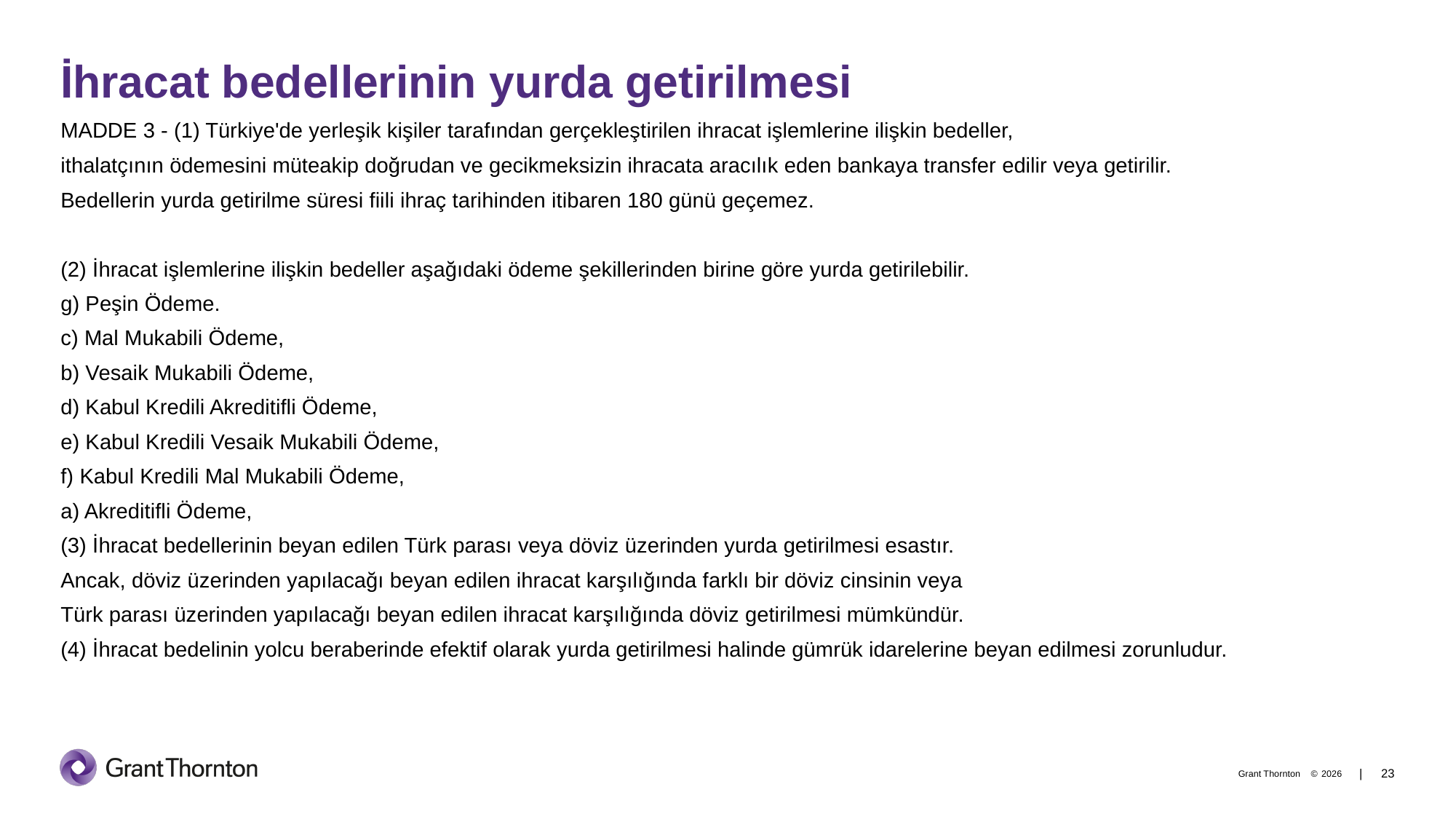

# İhracat bedellerinin yurda getirilmesi
MADDE 3 - (1) Türkiye'de yerleşik kişiler tarafından gerçekleştirilen ihracat işlemlerine ilişkin bedeller,
ithalatçının ödemesini müteakip doğrudan ve gecikmeksizin ihracata aracılık eden bankaya transfer edilir veya getirilir.
Bedellerin yurda getirilme süresi fiili ihraç tarihinden itibaren 180 günü geçemez.

(2) İhracat işlemlerine ilişkin bedeller aşağıdaki ödeme şekillerinden birine göre yurda getirilebilir.
g) Peşin Ödeme.
c) Mal Mukabili Ödeme,
b) Vesaik Mukabili Ödeme,
d) Kabul Kredili Akreditifli Ödeme,
e) Kabul Kredili Vesaik Mukabili Ödeme,
f) Kabul Kredili Mal Mukabili Ödeme,
a) Akreditifli Ödeme,
(3) İhracat bedellerinin beyan edilen Türk parası veya döviz üzerinden yurda getirilmesi esastır.
Ancak, döviz üzerinden yapılacağı beyan edilen ihracat karşılığında farklı bir döviz cinsinin veya
Türk parası üzerinden yapılacağı beyan edilen ihracat karşılığında döviz getirilmesi mümkündür.
(4) İhracat bedelinin yolcu beraberinde efektif olarak yurda getirilmesi halinde gümrük idarelerine beyan edilmesi zorunludur.
23